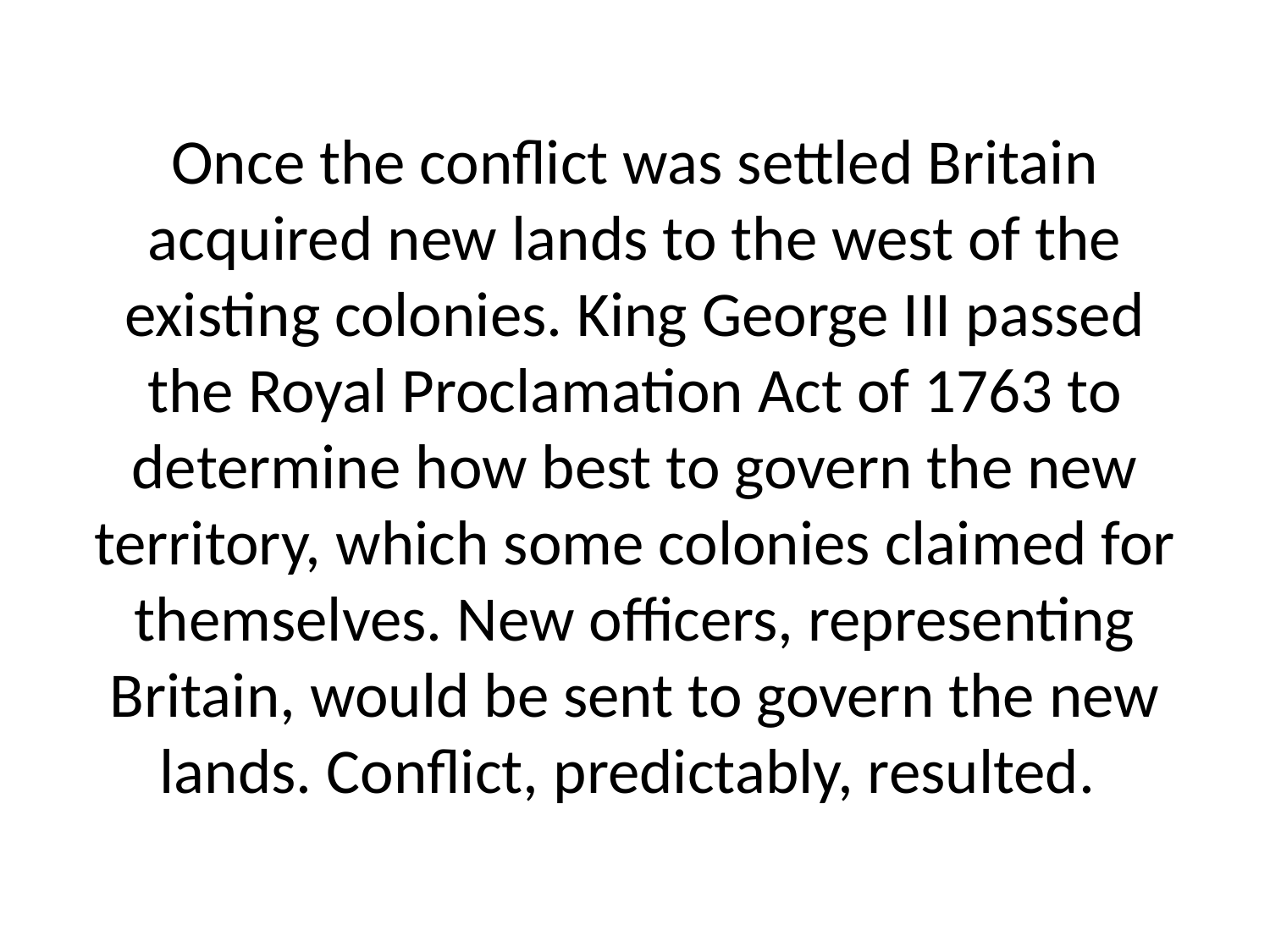

# Once the conflict was settled Britain acquired new lands to the west of the existing colonies. King George III passed the Royal Proclamation Act of 1763 to determine how best to govern the new territory, which some colonies claimed for themselves. New officers, representing Britain, would be sent to govern the new lands. Conflict, predictably, resulted.